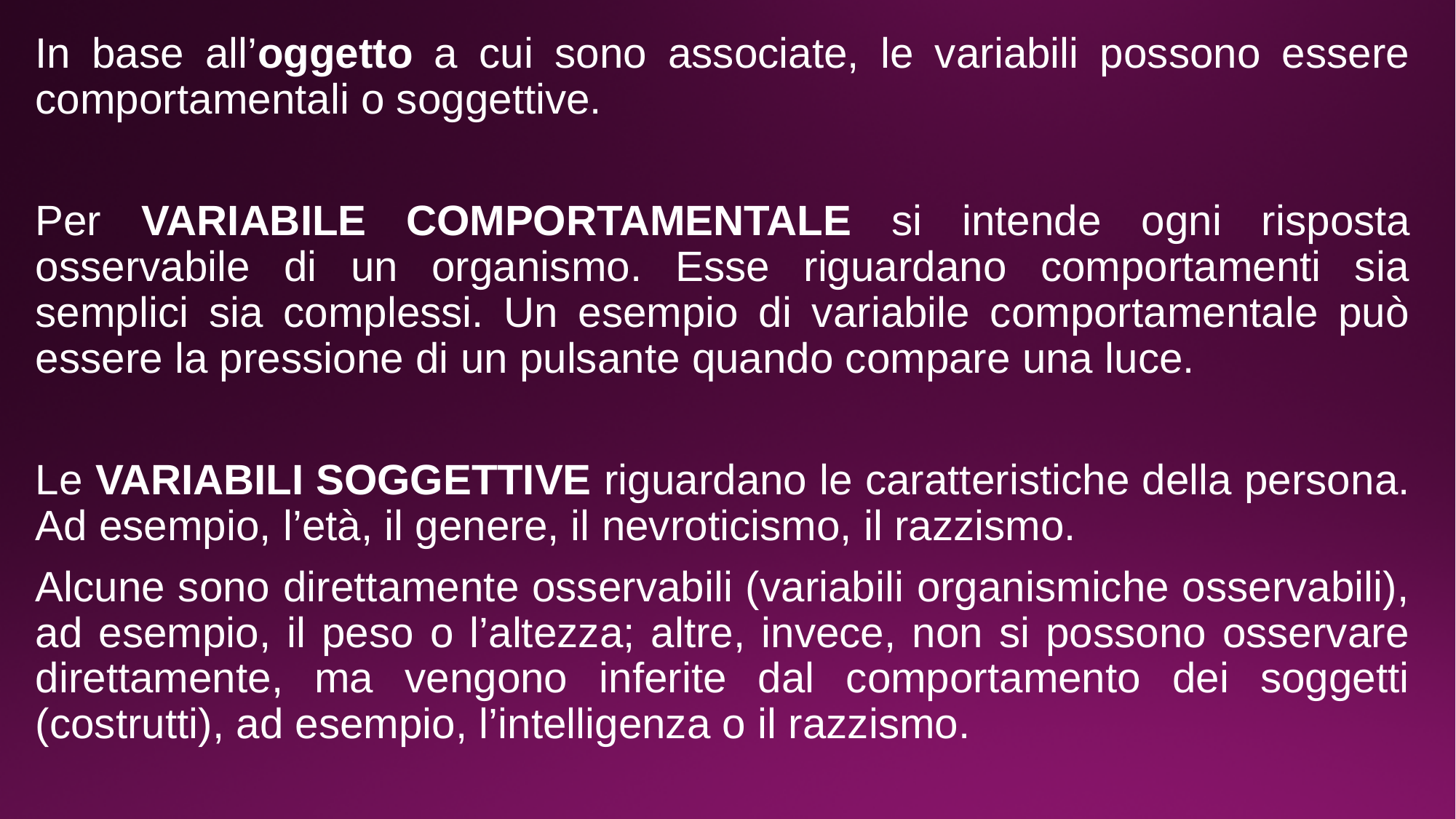

In base all’oggetto a cui sono associate, le variabili possono essere comportamentali o soggettive.

Per VARIABILE COMPORTAMENTALE si intende ogni risposta osservabile di un organismo. Esse riguardano comportamenti sia semplici sia complessi. Un esempio di variabile comportamentale può essere la pressione di un pulsante quando compare una luce.

Le VARIABILI SOGGETTIVE riguardano le caratteristiche della persona. Ad esempio, l’età, il genere, il nevroticismo, il razzismo.
Alcune sono direttamente osservabili (variabili organismiche osservabili), ad esempio, il peso o l’altezza; altre, invece, non si possono osservare direttamente, ma vengono inferite dal comportamento dei soggetti (costrutti), ad esempio, l’intelligenza o il razzismo.